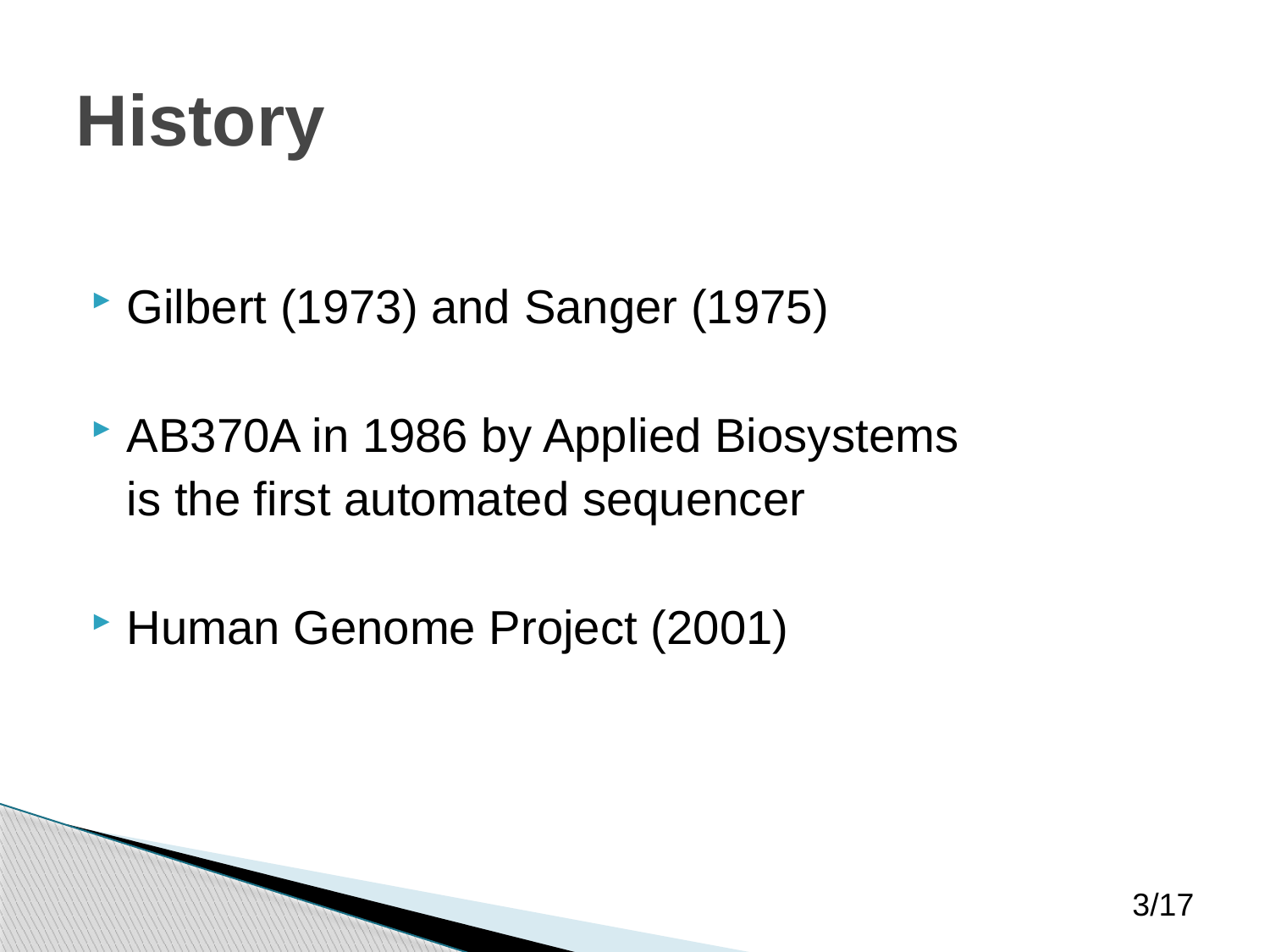

# History

Gilbert (1973) and Sanger (1975)

AB370A in 1986 by Applied Biosystems
	is the first automated sequencer

Human Genome Project (2001)